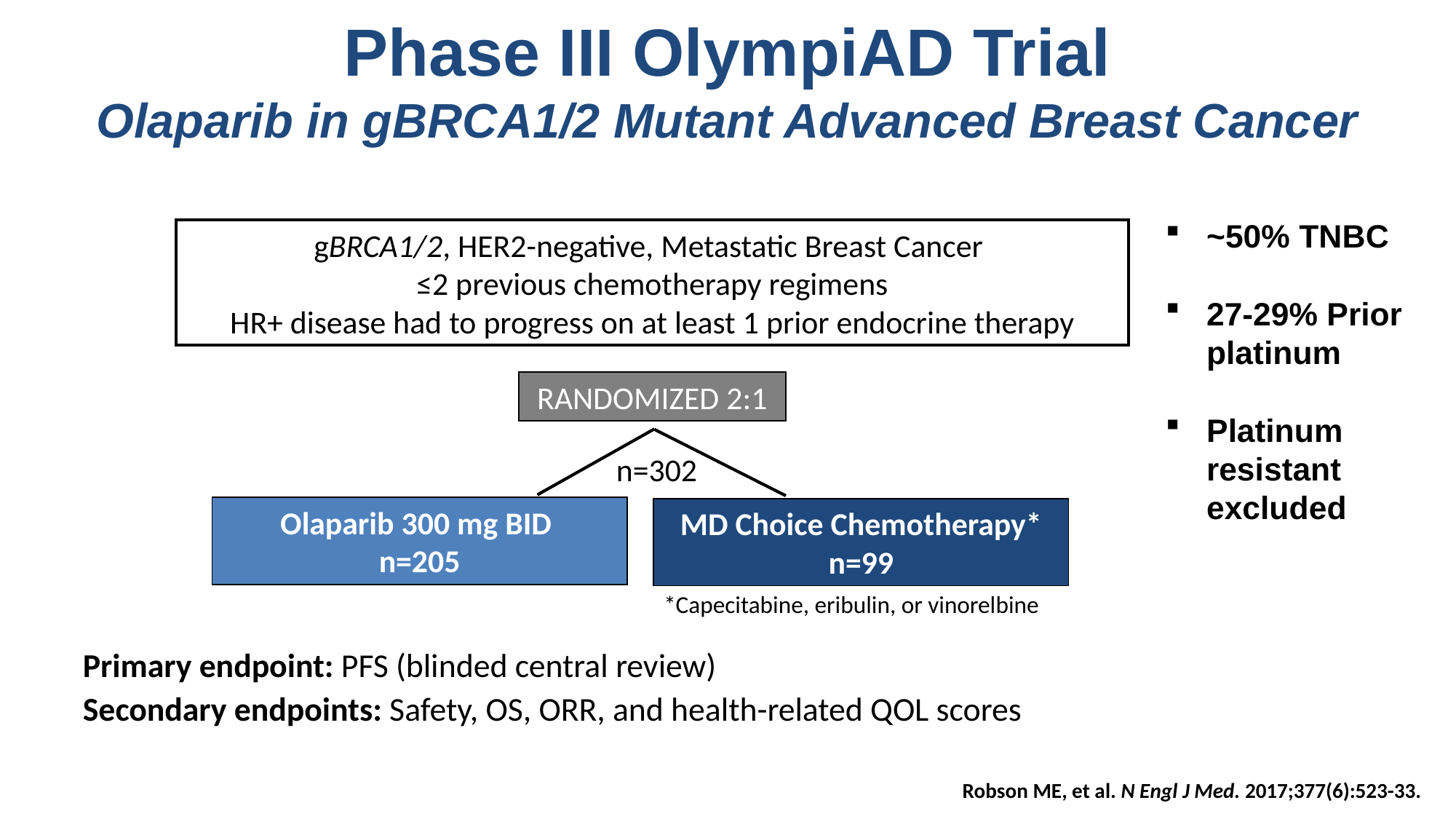

# Phase III OlympiAD Trial Olaparib in gBRCA1/2 Mutant Advanced Breast Cancer
~50% TNBC

27-29% Prior platinum

Platinum resistant excluded
gBRCA1/2, HER2-negative, Metastatic Breast Cancer
≤2 previous chemotherapy regimens
HR+ disease had to progress on at least 1 prior endocrine therapy
RANDOMIZED 2:1

n=302
Olaparib 300 mg BID
n=205
MD Choice Chemotherapy*
n=99
*Capecitabine, eribulin, or vinorelbine
Primary endpoint: PFS (blinded central review)

Secondary endpoints: Safety, OS, ORR, and health-related QOL scores
Robson ME, et al. N Engl J Med. 2017;377(6):523-33.